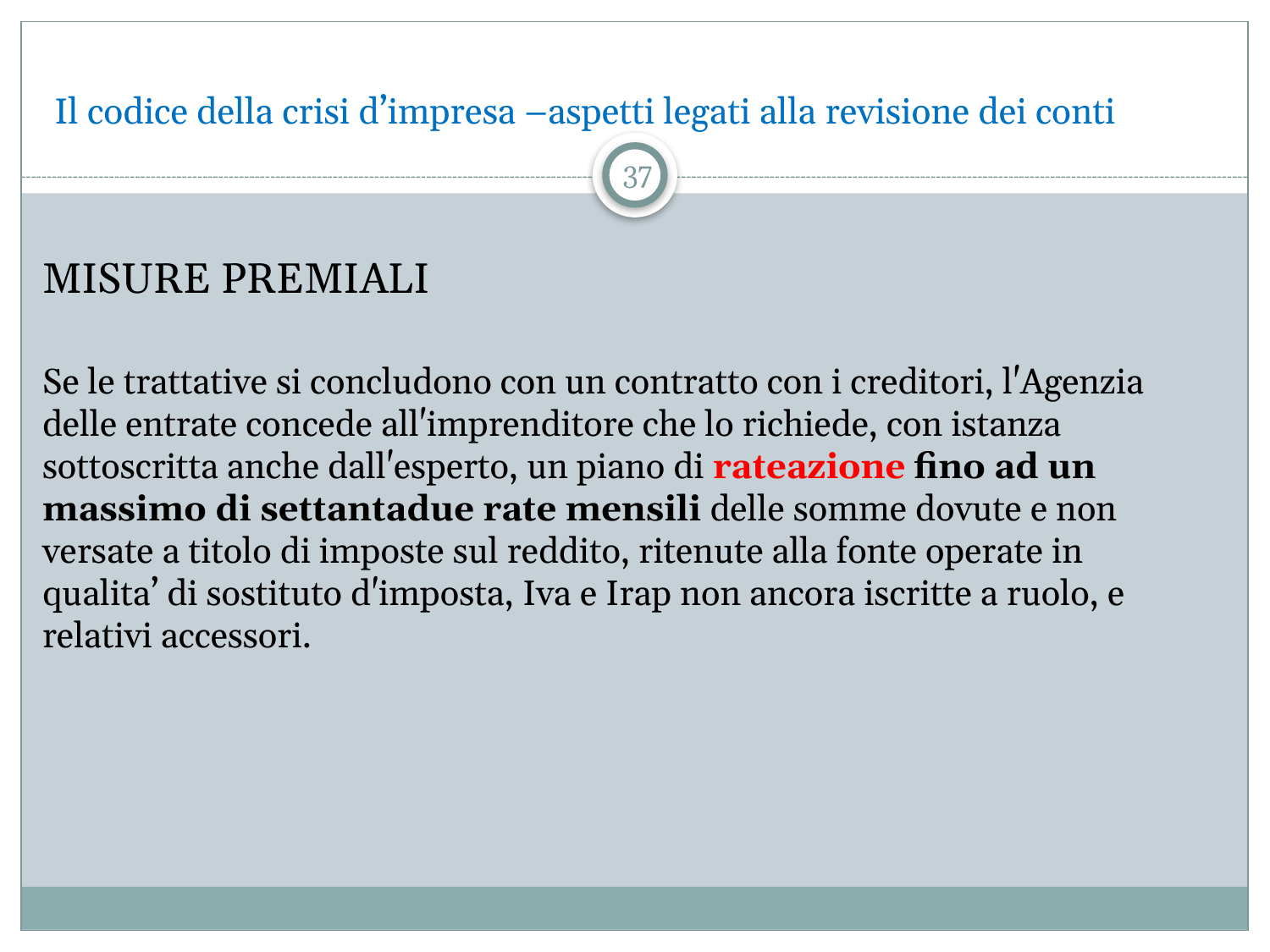

# Il codice della crisi d’impresa –aspetti legati alla revisione dei conti
37

MISURE PREMIALI

Se le trattative si concludono con un contratto con i creditori, l'Agenzia delle entrate concede all'imprenditore che lo richiede, con istanza sottoscritta anche dall'esperto, un piano di rateazione fino ad un massimo di settantadue rate mensili delle somme dovute e non versate a titolo di imposte sul reddito, ritenute alla fonte operate in qualita’ di sostituto d'imposta, Iva e Irap non ancora iscritte a ruolo, e relativi accessori.